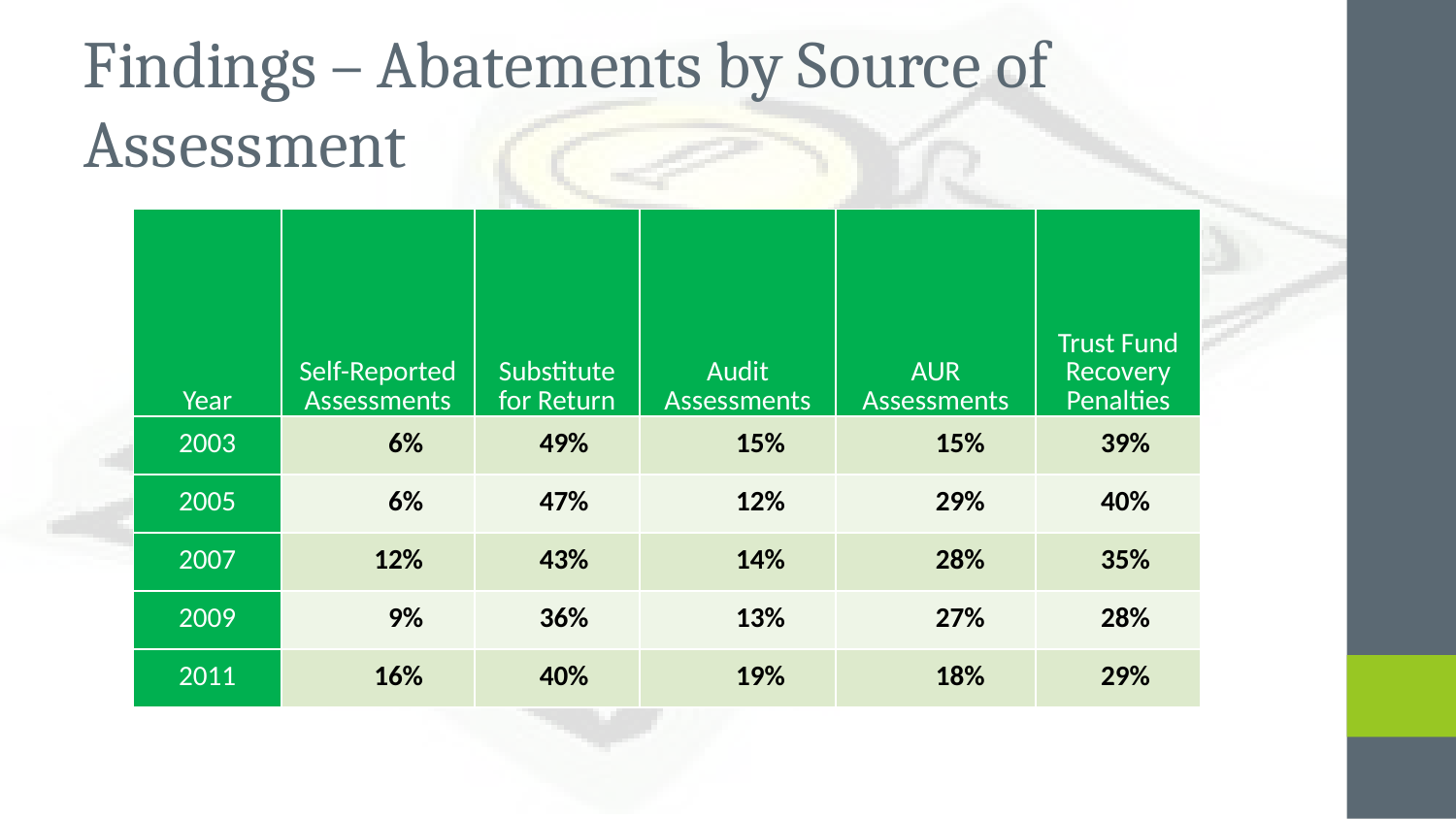

# Findings – Abatements by Source of Assessment
| Year | Self-Reported Assessments | Substitute for Return | Audit Assessments | AUR Assessments | Trust Fund Recovery Penalties |
| --- | --- | --- | --- | --- | --- |
| 2003 | 6% | 49% | 15% | 15% | 39% |
| 2005 | 6% | 47% | 12% | 29% | 40% |
| 2007 | 12% | 43% | 14% | 28% | 35% |
| 2009 | 9% | 36% | 13% | 27% | 28% |
| 2011 | 16% | 40% | 19% | 18% | 29% |